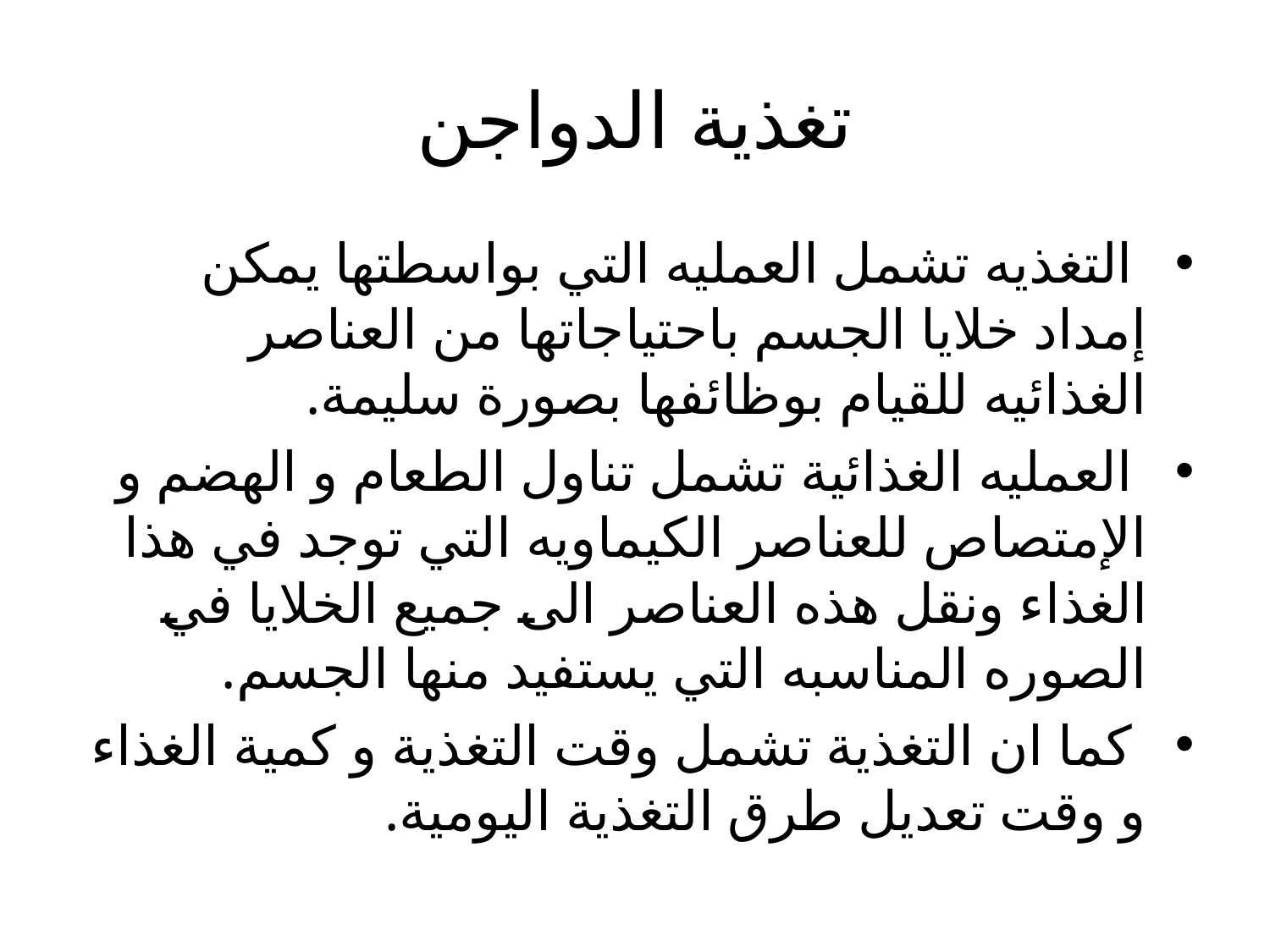

# تغذية الدواجن
 التغذيه تشمل العمليه التي بواسطتها يمكن إمداد خلايا الجسم باحتياجاتها من العناصر الغذائيه للقيام بوظائفها بصورة سليمة.
 العمليه الغذائية تشمل تناول الطعام و الهضم و الإمتصاص للعناصر الكيماويه التي توجد في هذا الغذاء ونقل هذه العناصر الى جميع الخلايا في الصوره المناسبه التي يستفيد منها الجسم.
 كما ان التغذية تشمل وقت التغذية و كمية الغذاء و وقت تعديل طرق التغذية اليومية.